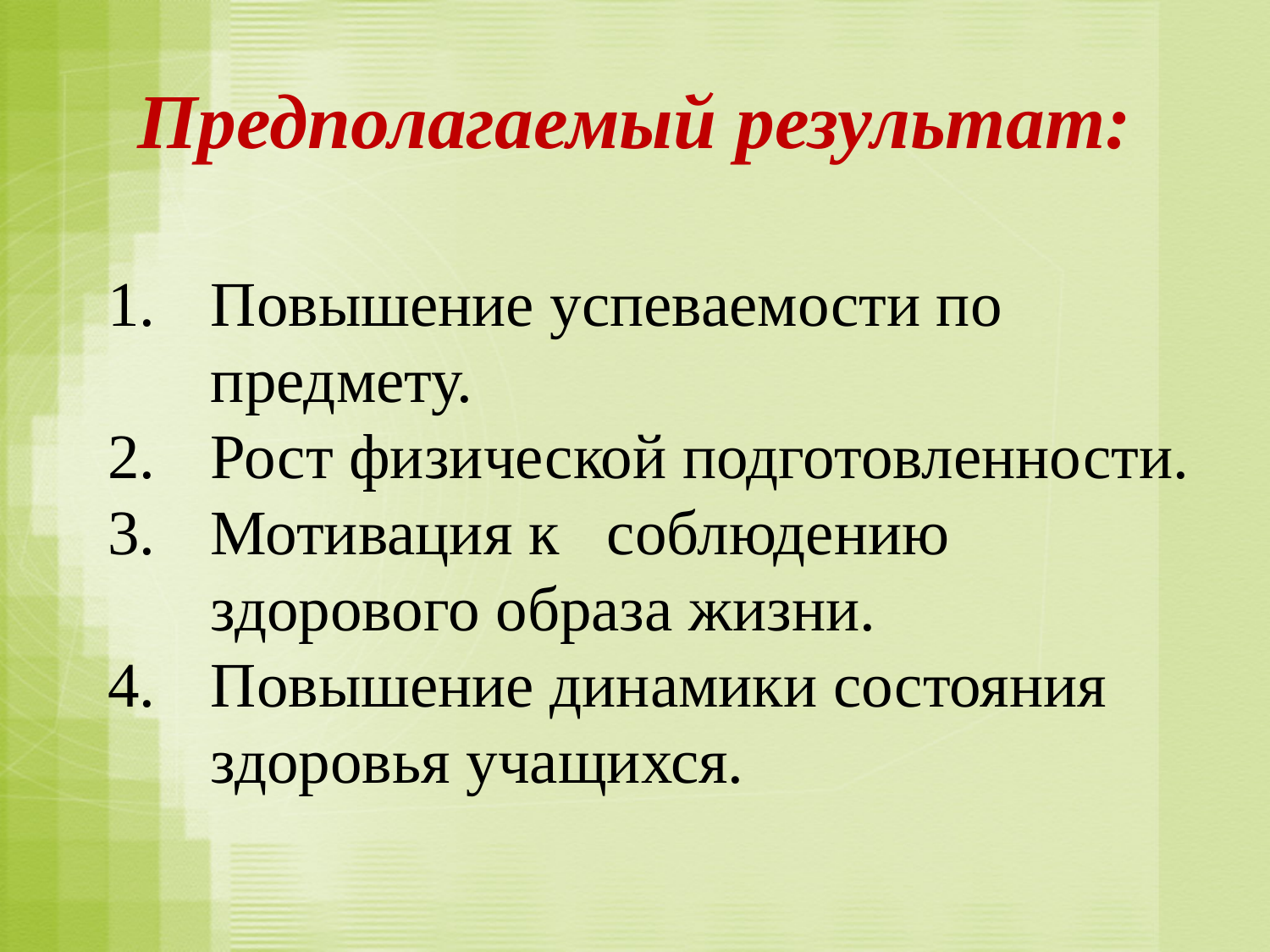

# Предполагаемый результат:
Повышение успеваемости по  предмету.
Рост физической подготовленности.
Мотивация к   соблюдению здорового образа жизни.
Повышение динамики состояния здоровья учащихся.